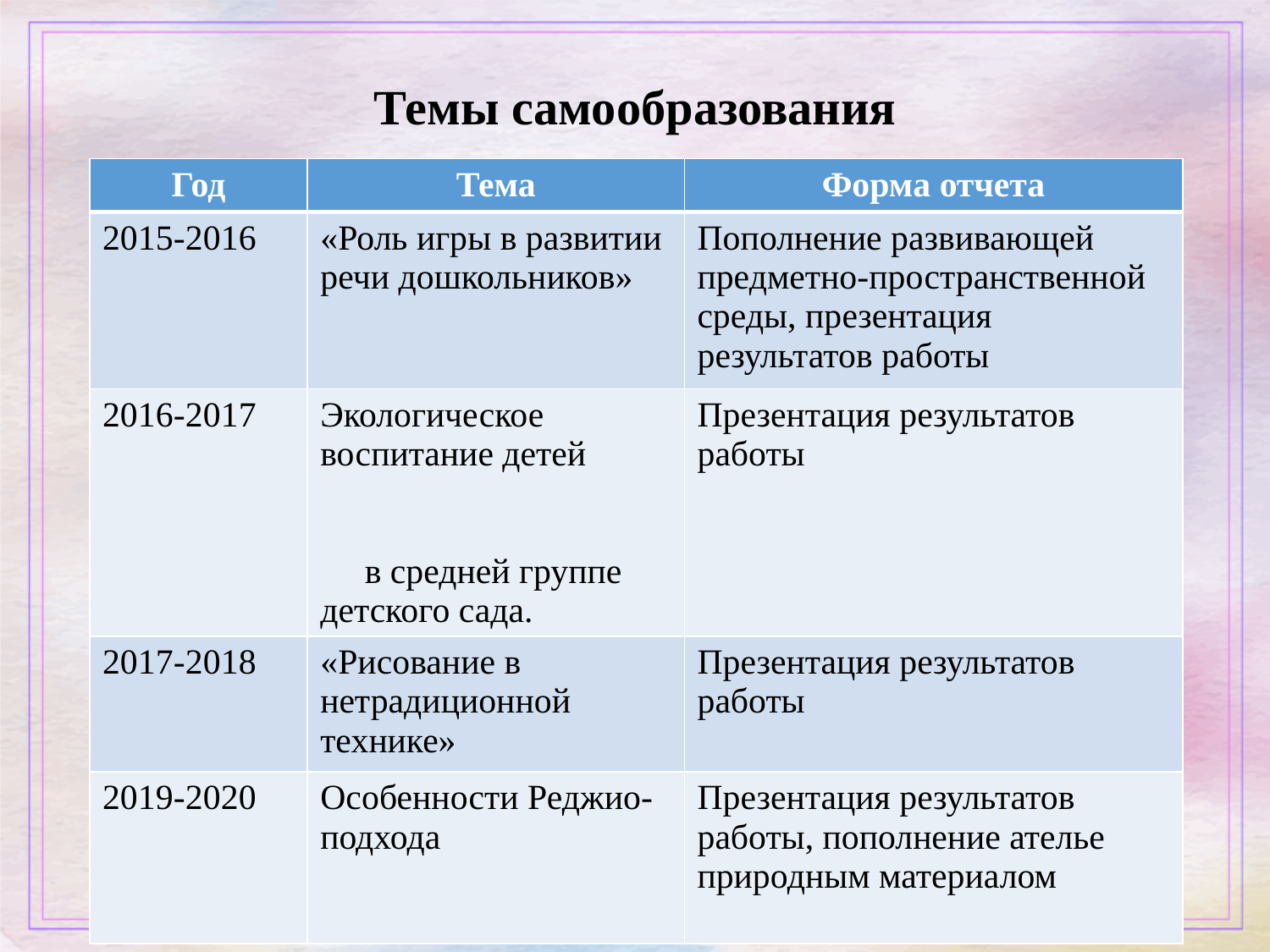

# Темы самообразования
| Год | Тема | Форма отчета |
| --- | --- | --- |
| 2015-2016 | «Роль игры в развитии речи дошкольников» | Пополнение развивающей предметно-пространственной среды, презентация результатов работы |
| 2016-2017 | Экологическое воспитание детей в средней группе детского сада. | Презентация результатов работы |
| 2017-2018 | «Рисование в нетрадиционной технике» | Презентация результатов работы |
| 2019-2020 | Особенности Реджио-подхода | Презентация результатов работы, пополнение ателье природным материалом |